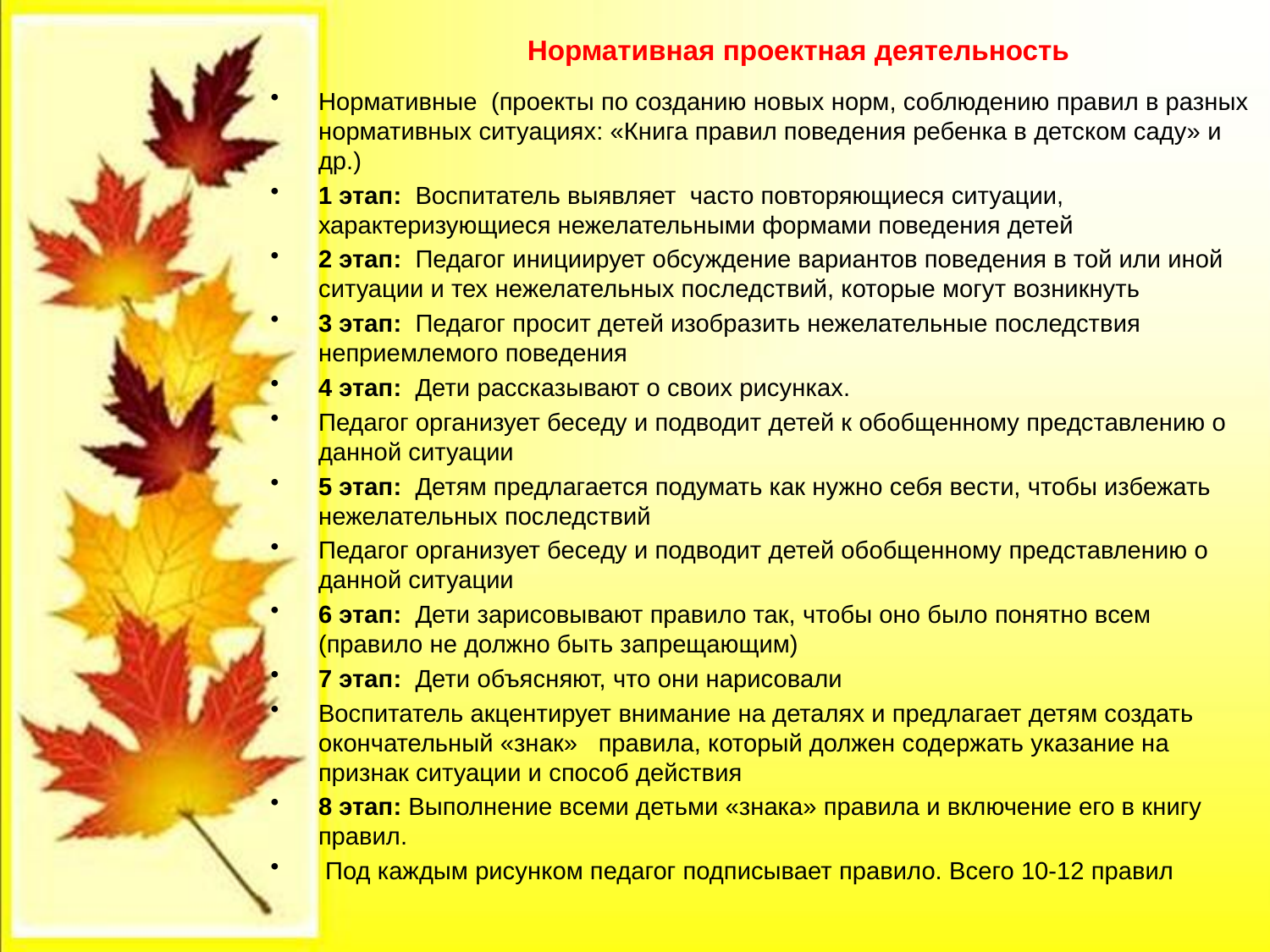

# Нормативная проектная деятельность
Нормативные  (проекты по созданию новых норм, соблюдению правил в разных нормативных ситуациях: «Книга правил поведения ребенка в детском саду» и др.)
1 этап:  Воспитатель выявляет  часто повторяющиеся ситуации, характеризующиеся нежелательными формами поведения детей
2 этап:  Педагог инициирует обсуждение вариантов поведения в той или иной ситуации и тех нежелательных последствий, которые могут возникнуть
3 этап:  Педагог просит детей изобразить нежелательные последствия неприемлемого поведения
4 этап:  Дети рассказывают о своих рисунках.
Педагог организует беседу и подводит детей к обобщенному представлению о данной ситуации
5 этап:  Детям предлагается подумать как нужно себя вести, чтобы избежать нежелательных последствий
Педагог организует беседу и подводит детей обобщенному представлению о данной ситуации
6 этап:  Дети зарисовывают правило так, чтобы оно было понятно всем (правило не должно быть запрещающим)
7 этап:  Дети объясняют, что они нарисовали
Воспитатель акцентирует внимание на деталях и предлагает детям создать окончательный «знак»   правила, который должен содержать указание на признак ситуации и способ действия
8 этап: Выполнение всеми детьми «знака» правила и включение его в книгу правил.
 Под каждым рисунком педагог подписывает правило. Всего 10-12 правил